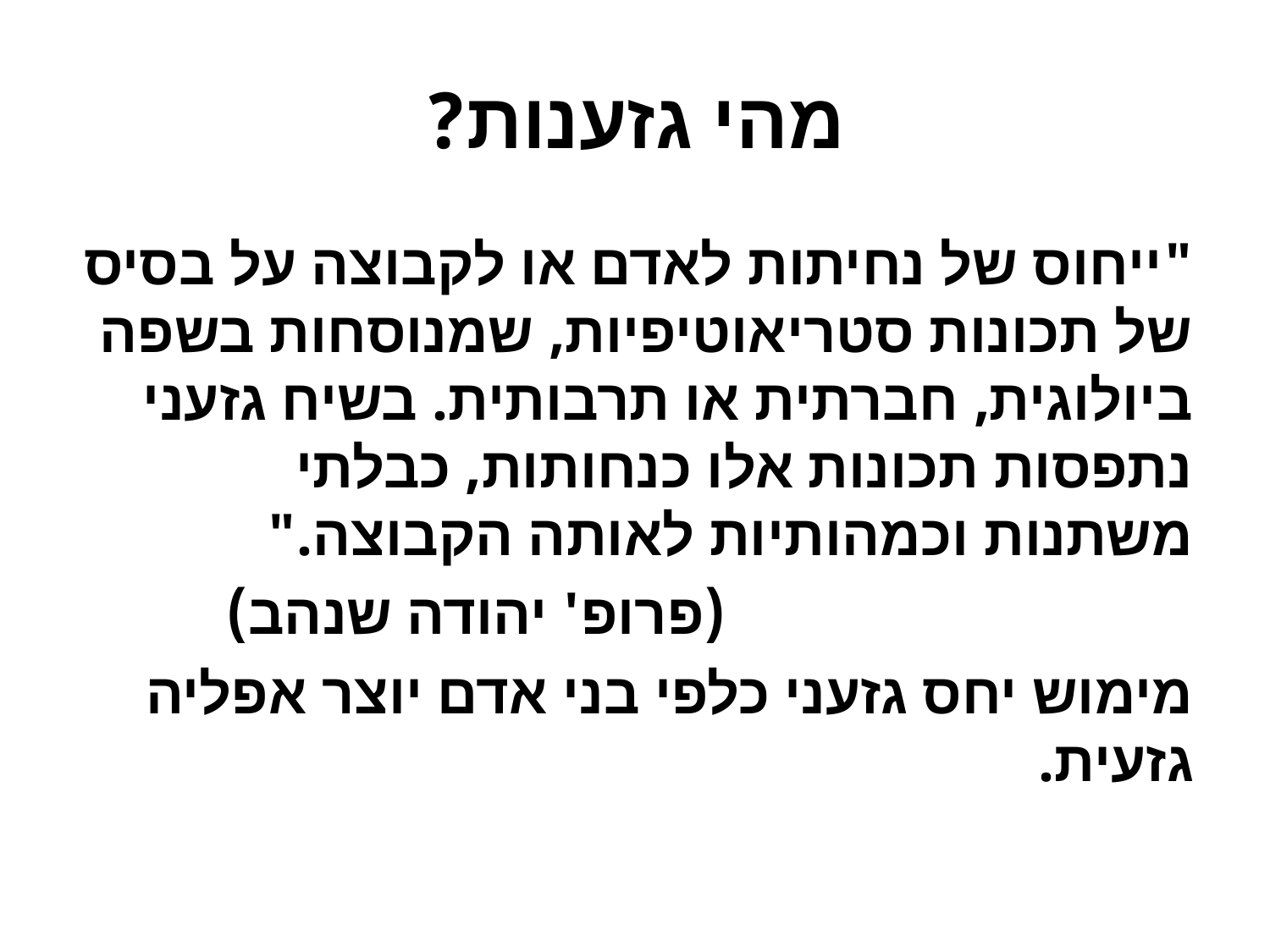

# מהי גזענות?
"ייחוס של נחיתות לאדם או לקבוצה על בסיס של תכונות סטריאוטיפיות, שמנוסחות בשפה ביולוגית, חברתית או תרבותית. בשיח גזעני נתפסות תכונות אלו כנחותות, כבלתי משתנות וכמהותיות לאותה הקבוצה."
                                (פרופ' יהודה שנהב)
מימוש יחס גזעני כלפי בני אדם יוצר אפליה גזעית.